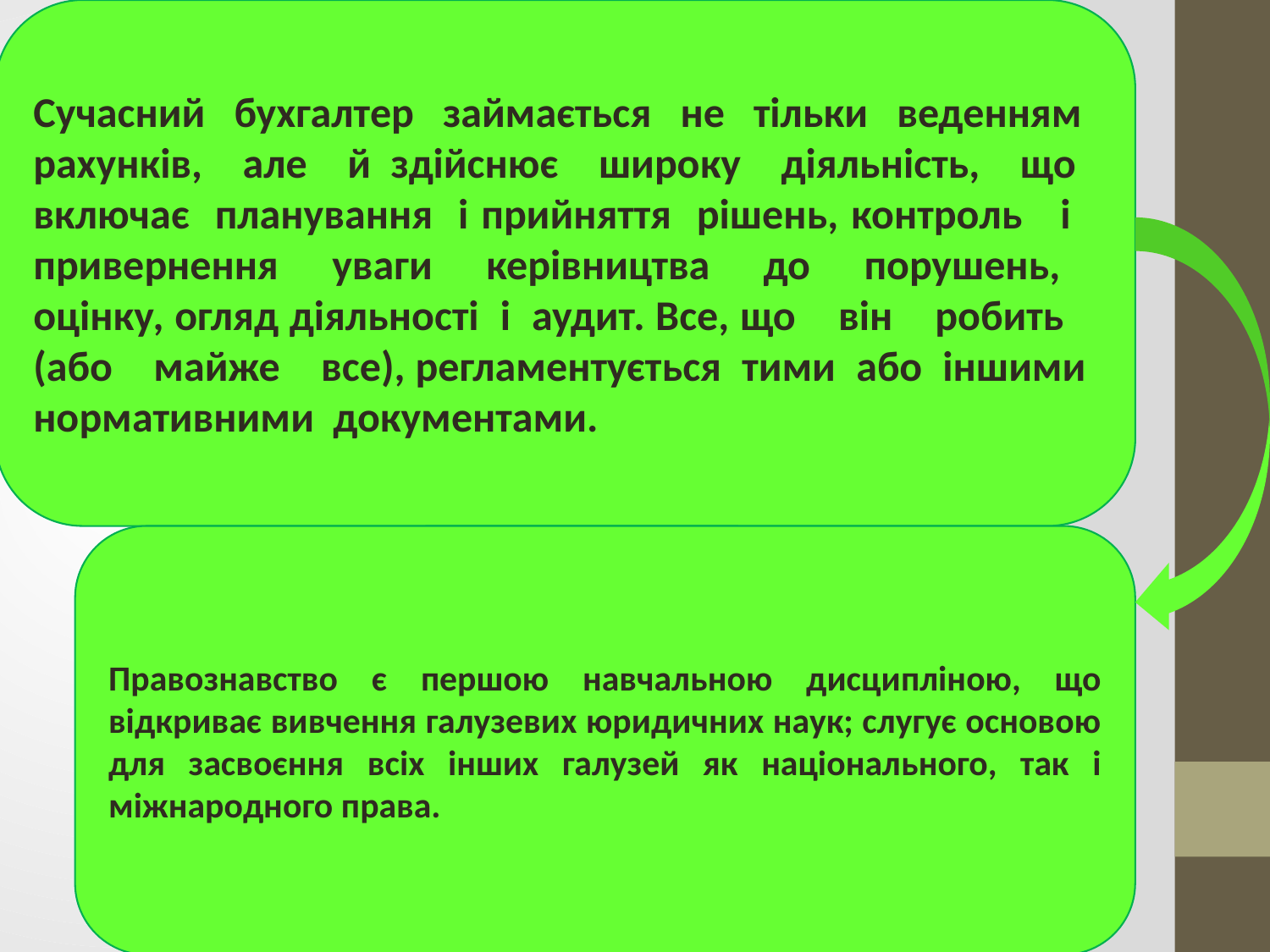

Сучасний  бухгалтер  займається  не  тільки  веденням  рахунків,  але  й здійснює  широку  діяльність,  що  включає  планування  і прийняття  рішень, контроль   і   привернення   уваги   керівництва   до   порушень,   оцінку, огляд діяльності  і  аудит. Все, що    він    робить    (або    майже    все), регламентується  тими  або  іншими  нормативними  документами.

Правознавство є першою навчальною дисципліною, що відкриває вивчення галузевих юридичних наук; слугує основою для засвоєння всіх інших галузей як національного, так і міжнародного права.